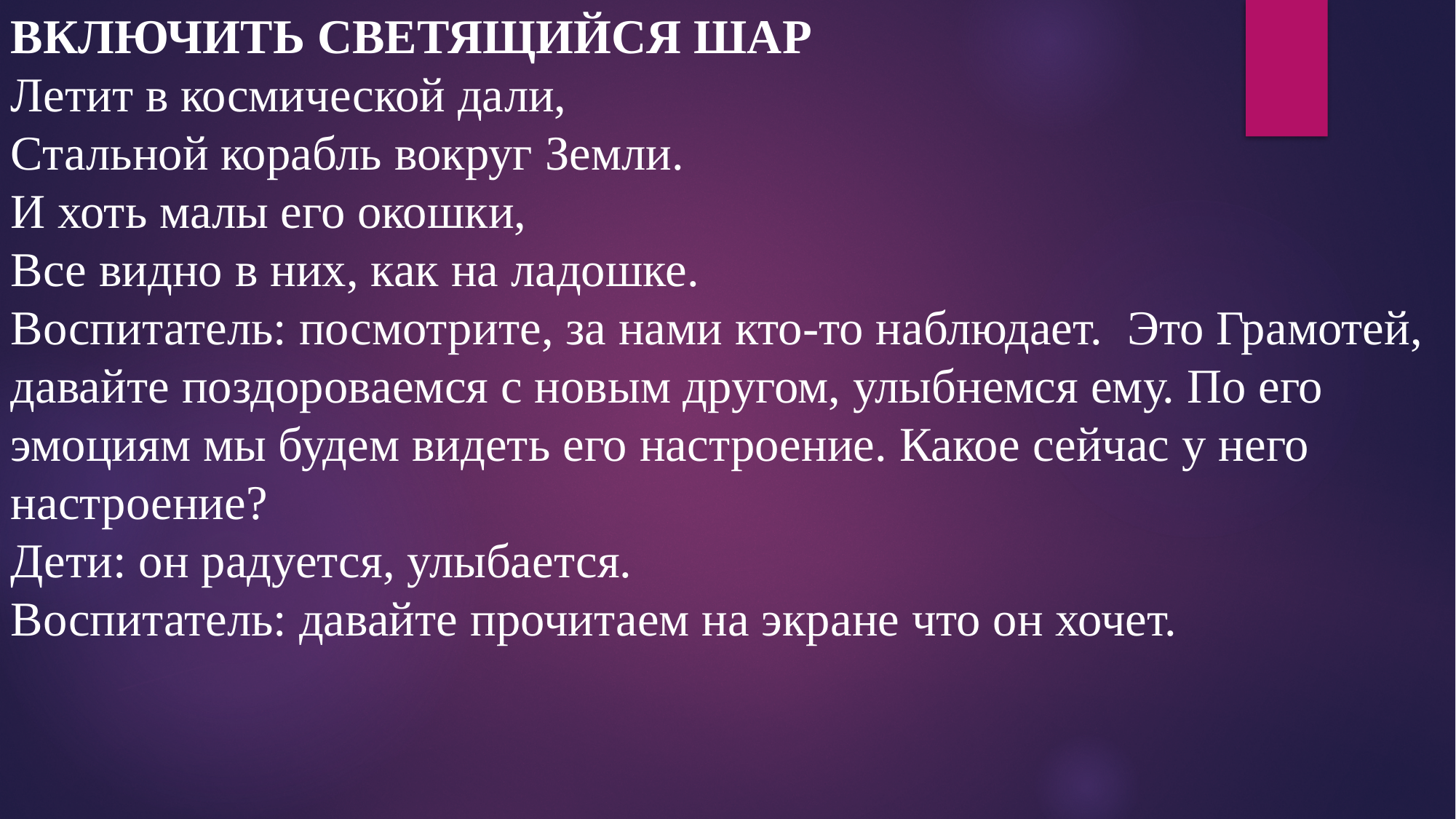

ВКЛЮЧИТЬ СВЕТЯЩИЙСЯ ШАР
Летит в космической дали,
Стальной корабль вокруг Земли.
И хоть малы его окошки,
Все видно в них, как на ладошке.
Воспитатель: посмотрите, за нами кто-то наблюдает.  Это Грамотей, давайте поздороваемся с новым другом, улыбнемся ему. По его эмоциям мы будем видеть его настроение. Какое сейчас у него настроение?
Дети: он радуется, улыбается.
Воспитатель: давайте прочитаем на экране что он хочет.